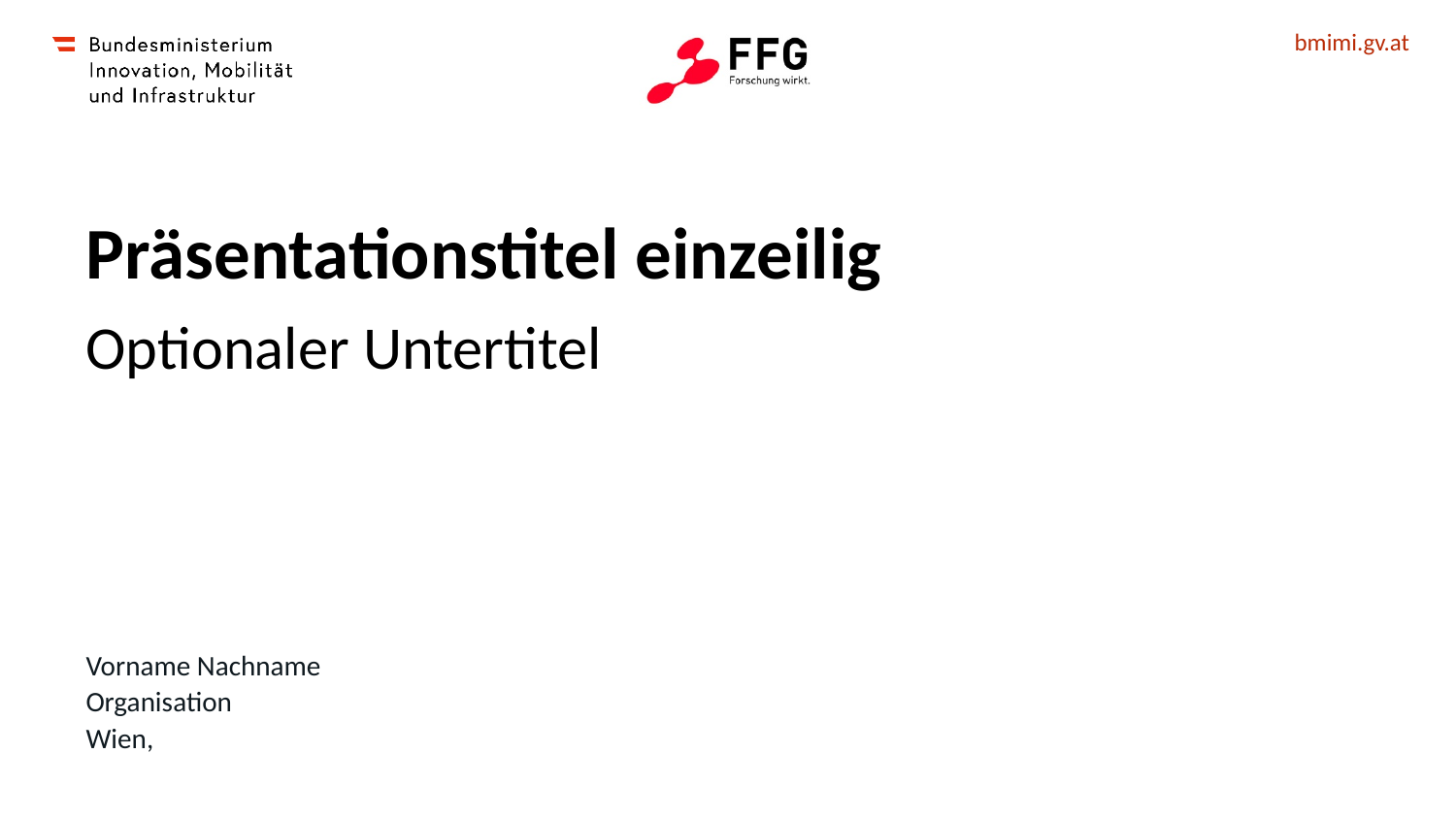

# Präsentationstitel einzeilig
Optionaler Untertitel
Vorname Nachname
Organisation
Wien,